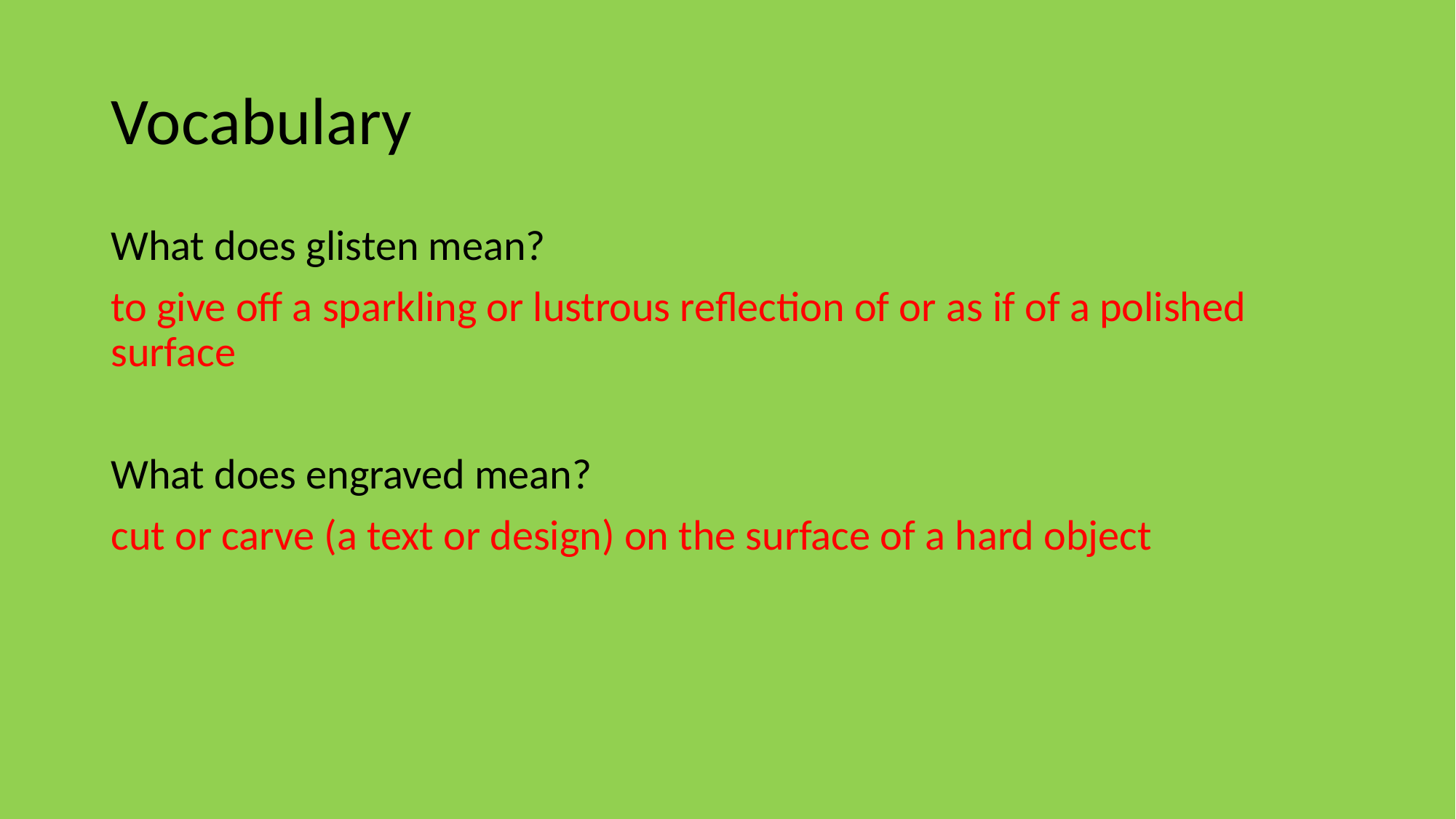

# Vocabulary
What does glisten mean?
to give off a sparkling or lustrous reflection of or as if of a polished surface

What does engraved mean?
cut or carve (a text or design) on the surface of a hard object